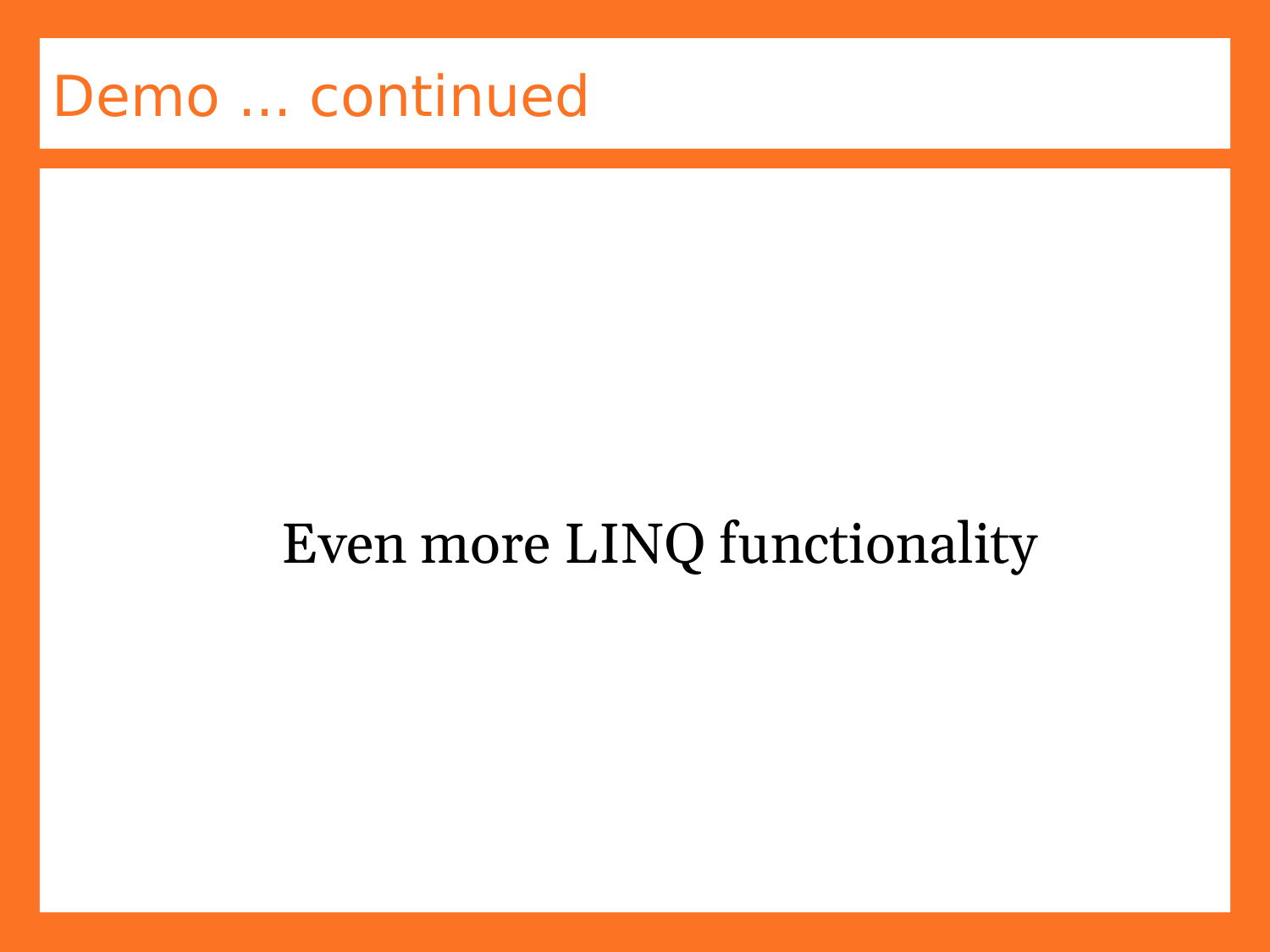

# Demo ... continued
Even more LINQ functionality